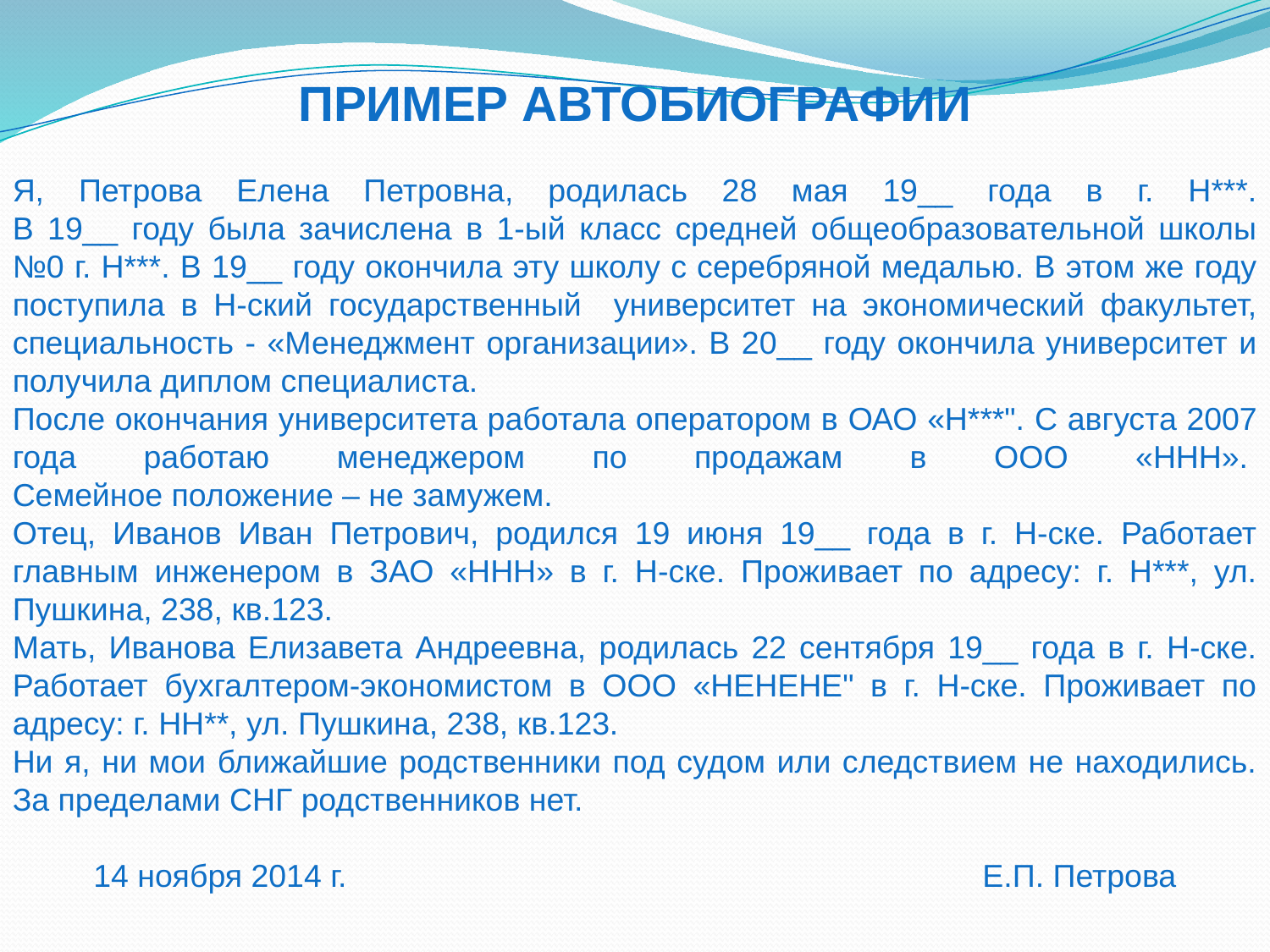

ПРИМЕР АВТОБИОГРАФИИ

Я, Петрова Елена Петровна, родилась 28 мая 19__ года в г. Н***.
В 19__ году была зачислена в 1-ый класс средней общеобразовательной школы №0 г. Н***. В 19__ году окончила эту школу с серебряной медалью. В этом же году поступила в Н-ский государственный  университет на экономический факультет, специальность - «Менеджмент организации». В 20__ году окончила университет и получила диплом специалиста.
После окончания университета работала оператором в ОАО «Н***". С августа 2007 года работаю менеджером по продажам в ООО «ННН». 
Семейное положение – не замужем.
Отец, Иванов Иван Петрович, родился 19 июня 19__ года в г. Н-ске. Работает главным инженером в ЗАО «ННН» в г. Н-ске. Проживает по адресу: г. Н***, ул. Пушкина, 238, кв.123.
Мать, Иванова Елизавета Андреевна, родилась 22 сентября 19__ года в г. Н-ске. Работает бухгалтером-экономистом в ООО «НЕНЕНЕ" в г. Н-ске. Проживает по адресу: г. НН**, ул. Пушкина, 238, кв.123.
Ни я, ни мои ближайшие родственники под судом или следствием не находились. За пределами СНГ родственников нет.

14 ноября 2014 г. 					Е.П. Петрова